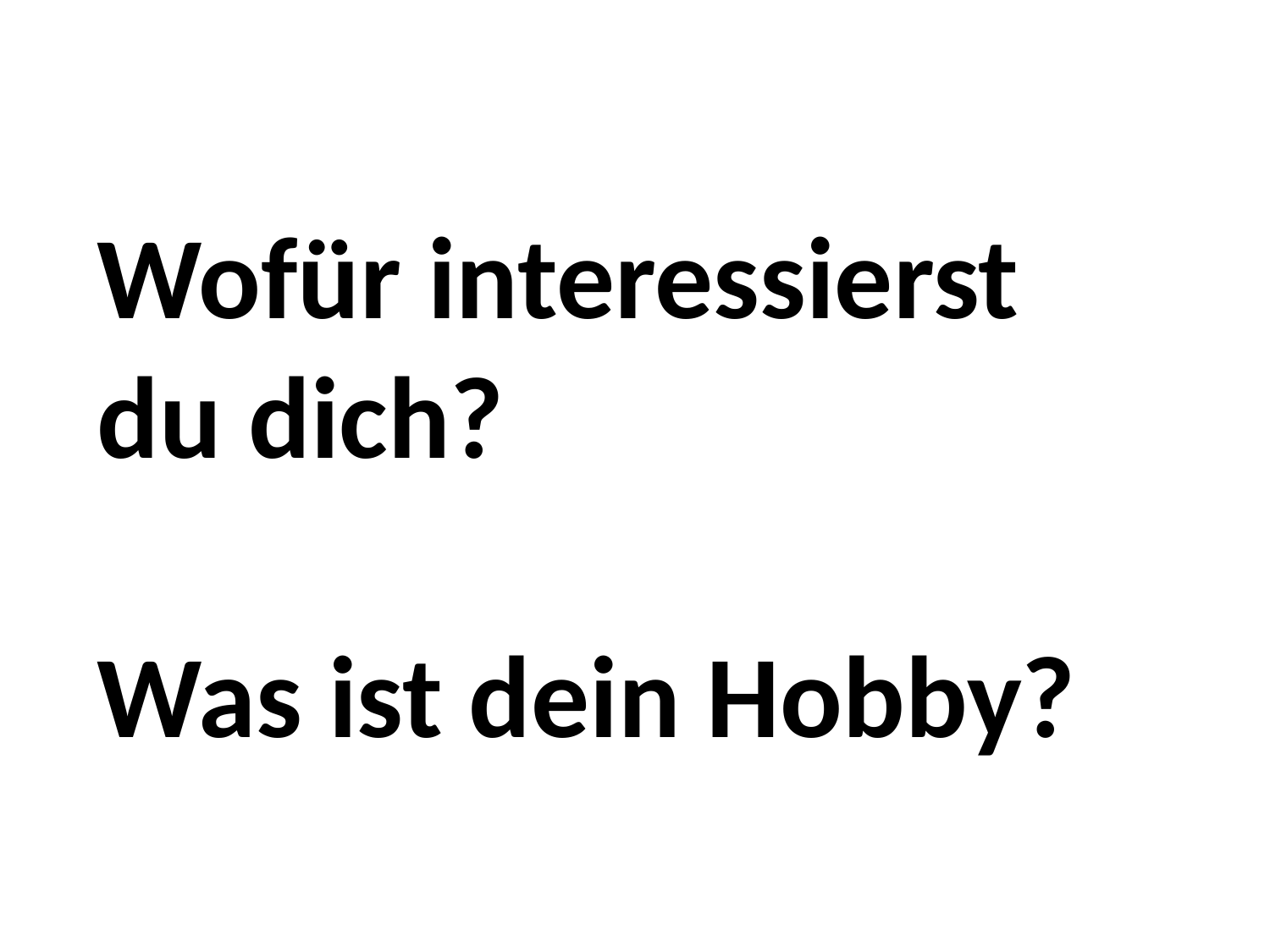

Wofür interessierst du dich?

Was ist dein Hobby?